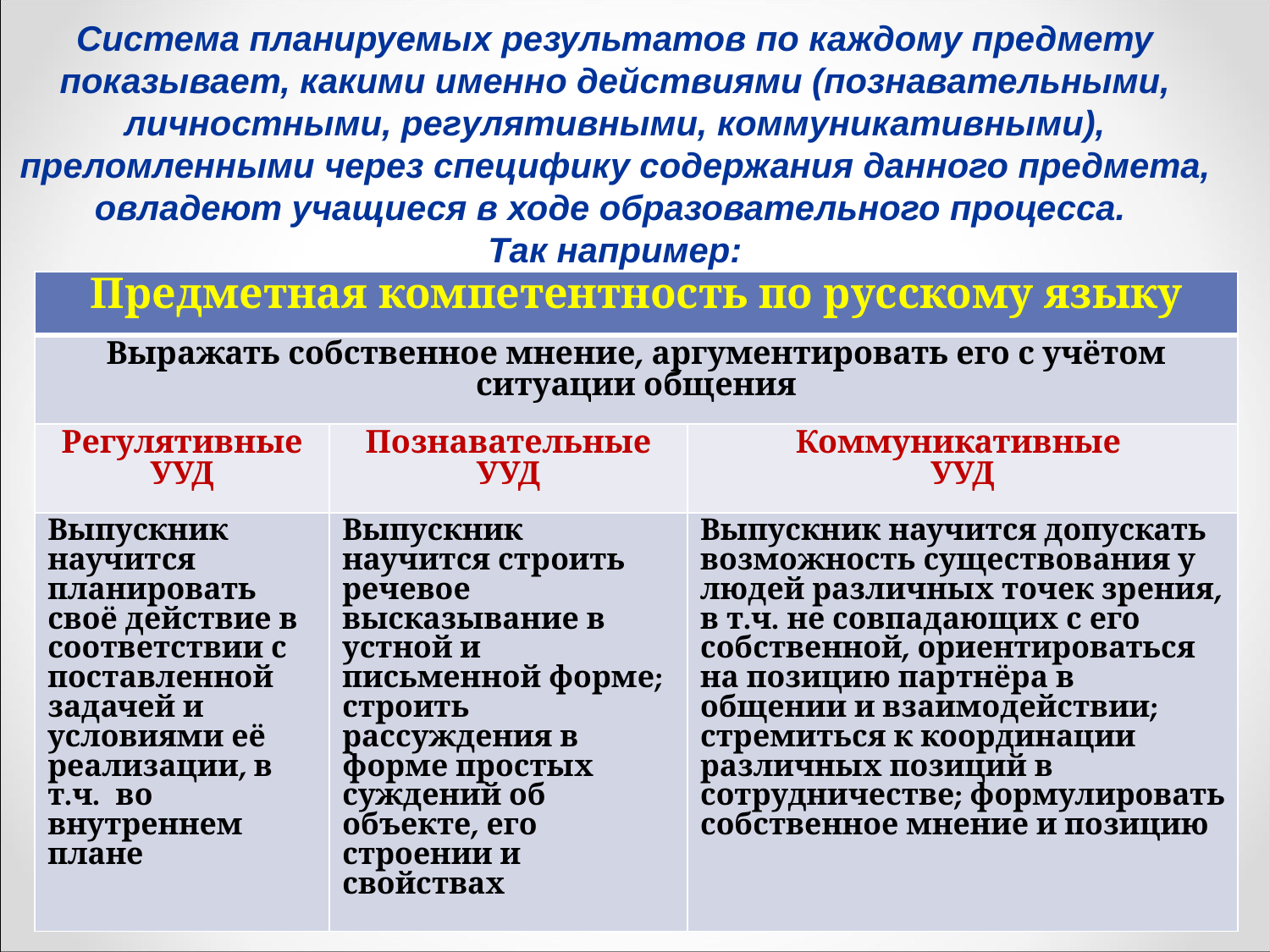

# Система планируемых результатов по каждому предмету показывает, какими именно действиями (познавательными, личностными, регулятивными, коммуникативными), преломленными через специфику содержания данного предмета, овладеют учащиеся в ходе образовательного процесса. Так например:
| Предметная компетентность по русскому языку |  |  |
| --- | --- | --- |
| Выражать собственное мнение, аргументировать его с учётом ситуации общения |  |  |
| Регулятивные УУД | Познавательные УУД | Коммуникативные УУД |
| Выпускник научится планировать своё действие в соответствии с поставленной задачей и условиями её реализации, в т.ч. во внутреннем плане | Выпускник научится строить речевое высказывание в устной и письменной форме; строить рассуждения в форме простых суждений об объекте, его строении и свойствах | Выпускник научится допускать возможность существования у людей различных точек зрения, в т.ч. не совпадающих с его собственной, ориентироваться на позицию партнёра в общении и взаимодействии; стремиться к координации различных позиций в сотрудничестве; формулировать собственное мнение и позицию |